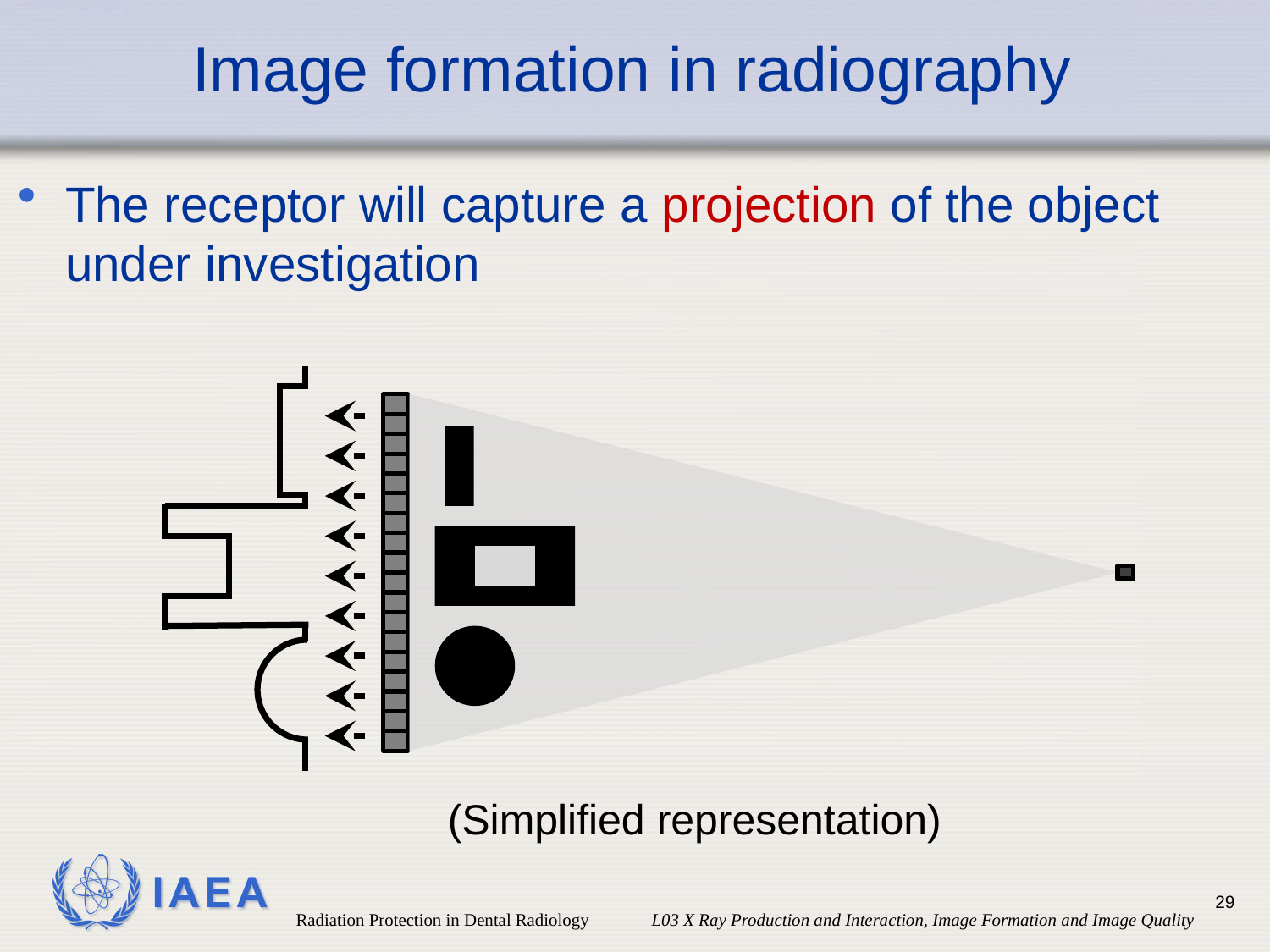

# Image formation in radiography

The receptor will capture a projection of the object under investigation

(Simplified representation)
29
Radiation Protection in Dental Radiology              L03 X Ray Production and Interaction, Image Formation and Image Quality